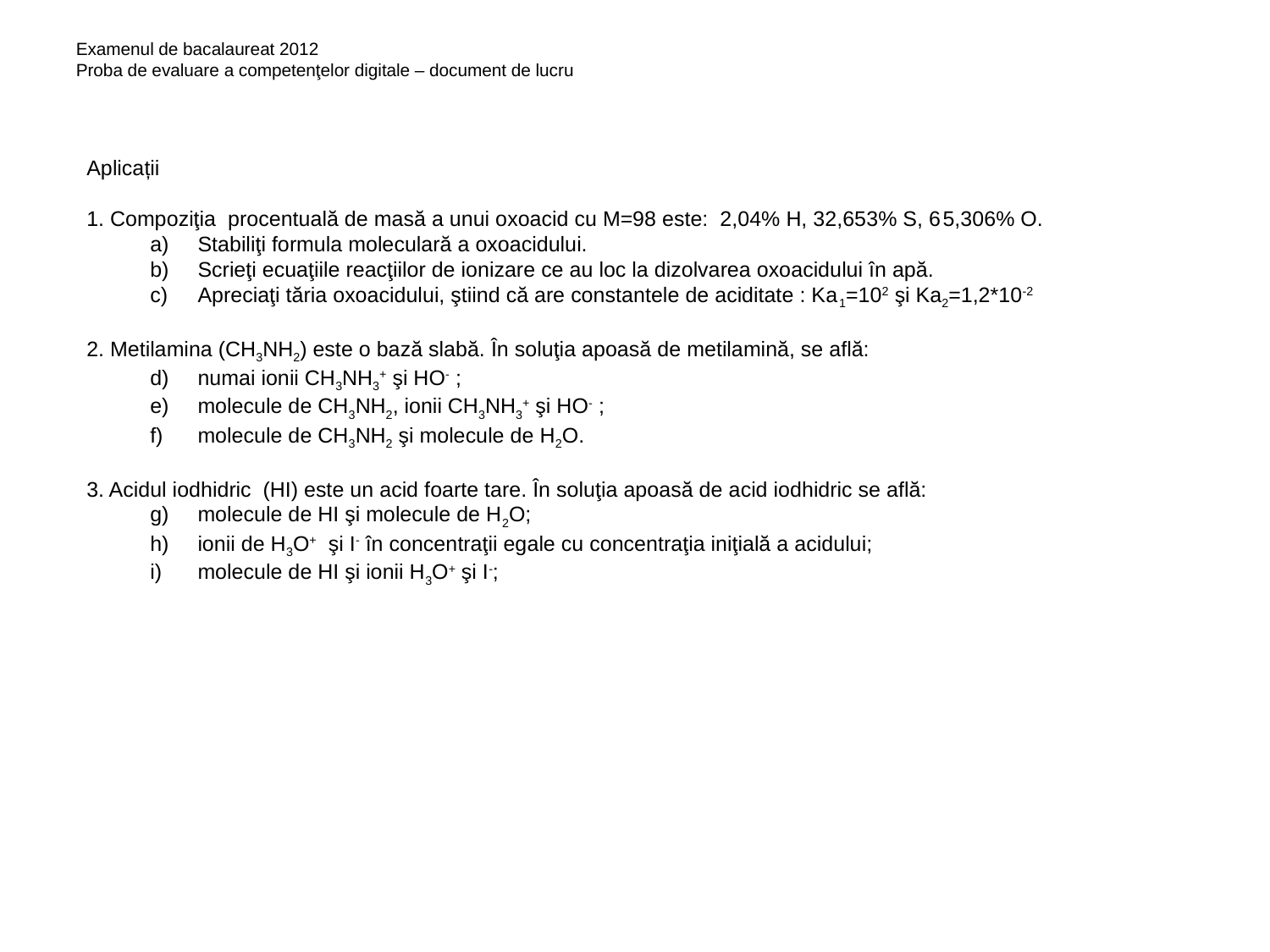

Examenul de bacalaureat 2012
Proba de evaluare a competenţelor digitale – document de lucru
Aplicații

1. Compoziţia  procentuală de masă a unui oxoacid cu M=98 este:  2,04% H, 32,653% S, 65,306% O.
Stabiliţi formula moleculară a oxoacidului.
Scrieţi ecuaţiile reacţiilor de ionizare ce au loc la dizolvarea oxoacidului în apă.
Apreciaţi tăria oxoacidului, ştiind că are constantele de aciditate : Ka1=102 şi Ka2=1,2*10-2

2. Metilamina (CH3NH2) este o bază slabă. În soluţia apoasă de metilamină, se află:
numai ionii CH3NH3+ şi HO- ;
molecule de CH3NH2, ionii CH3NH3+ şi HO- ;
molecule de CH3NH2 şi molecule de H2O.

3. Acidul iodhidric  (HI) este un acid foarte tare. În soluţia apoasă de acid iodhidric se află:
molecule de HI şi molecule de H2O;
ionii de H3O+  şi I- în concentraţii egale cu concentraţia iniţială a acidului;
molecule de HI şi ionii H3O+ şi I-;